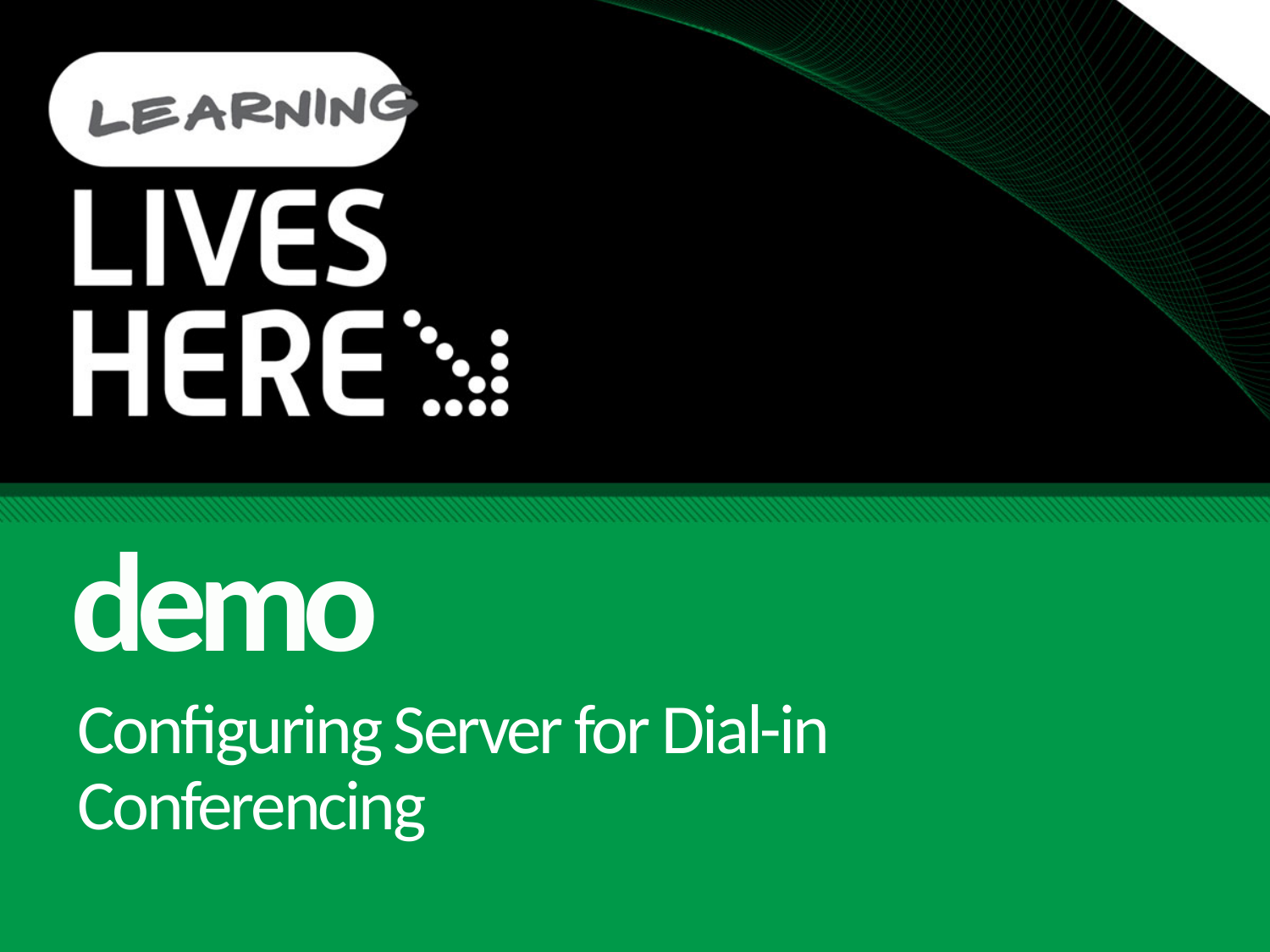

demo
# Configuring Server for Dial-in Conferencing